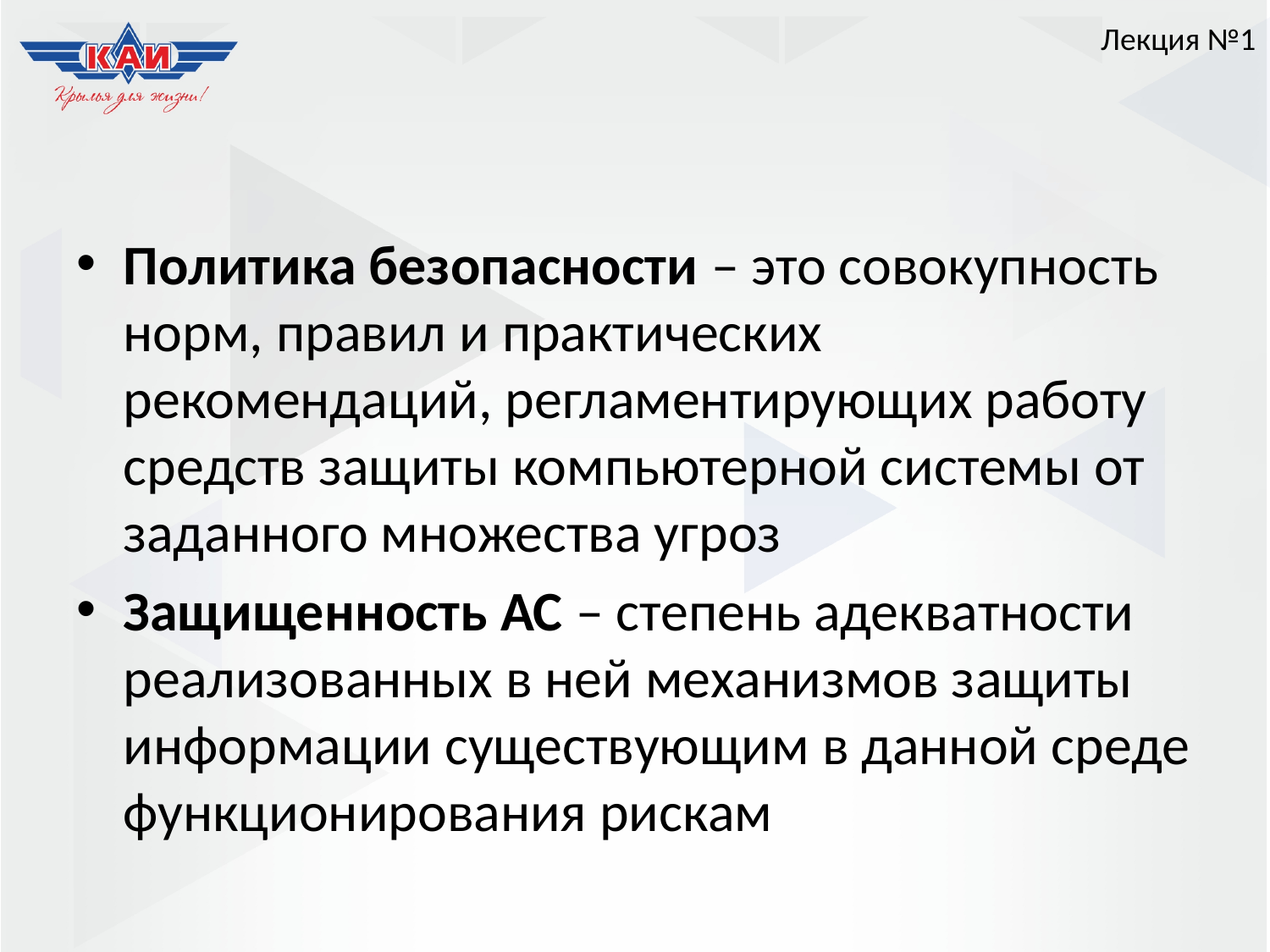

Лекция №1
#
Политика безопасности – это совокупность норм, правил и практических рекомендаций, регламентирующих работу средств защиты компьютерной системы от заданного множества угроз
Защищенность АС – степень адекватности реализованных в ней механизмов защиты информации существующим в данной среде функционирования рискам